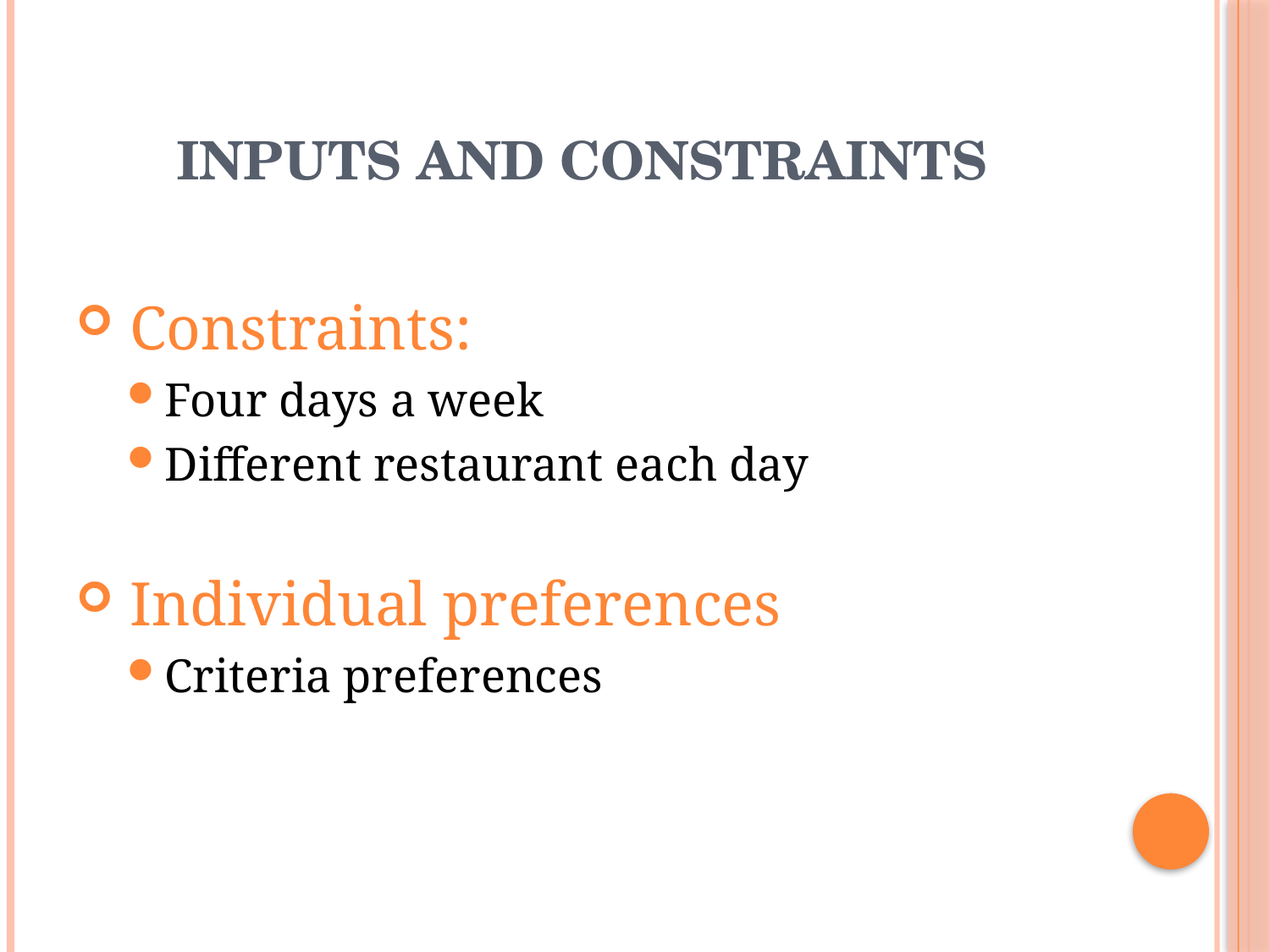

# Inputs and Constraints

 Constraints:
Four days a week
Different restaurant each day

 Individual preferences
Criteria preferences